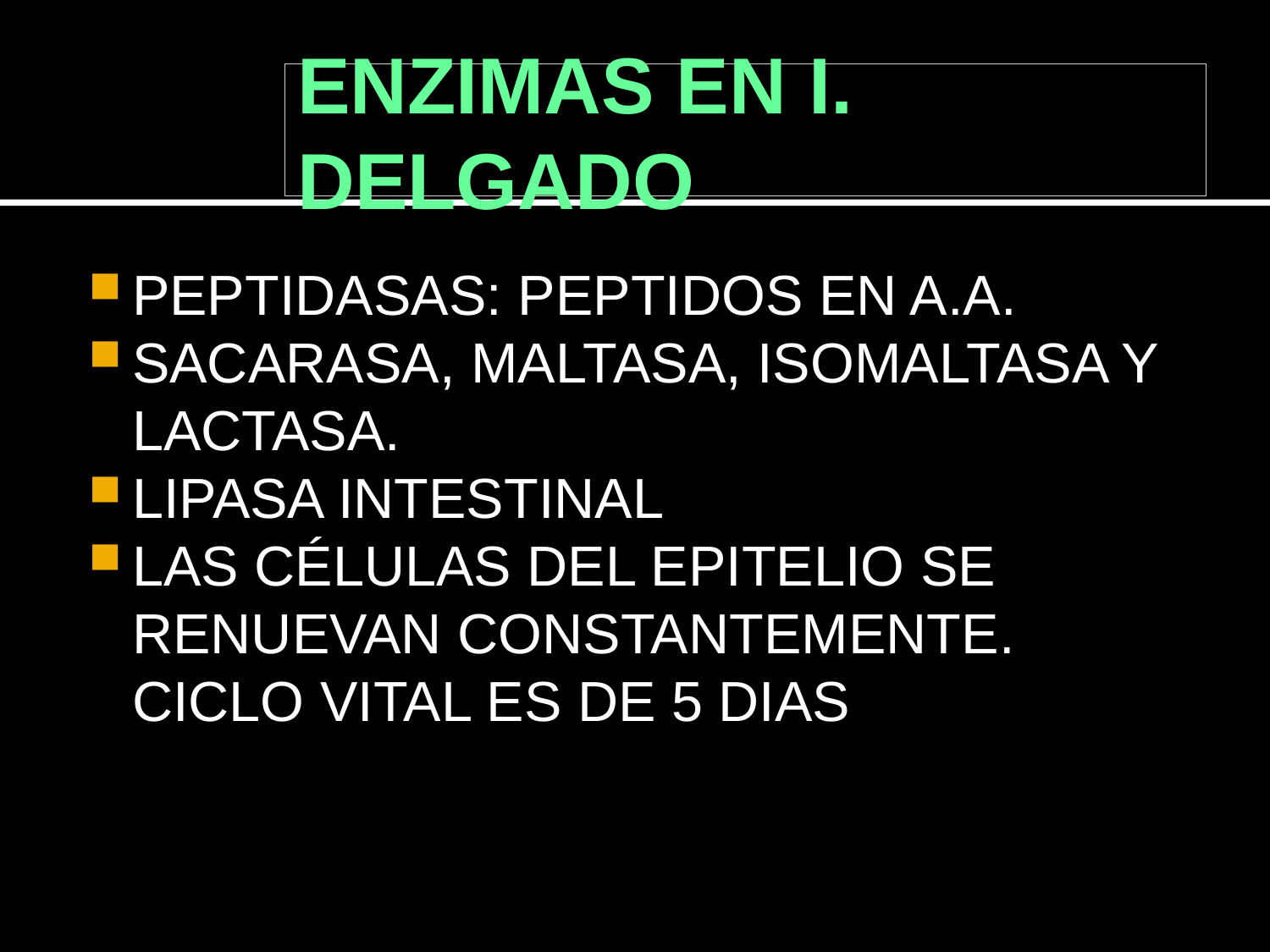

# ENZIMAS EN I. DELGADO
PEPTIDASAS: PEPTIDOS EN A.A.
SACARASA, MALTASA, ISOMALTASA Y LACTASA.
LIPASA INTESTINAL
LAS CÉLULAS DEL EPITELIO SE RENUEVAN CONSTANTEMENTE.  CICLO VITAL ES DE 5 DIAS